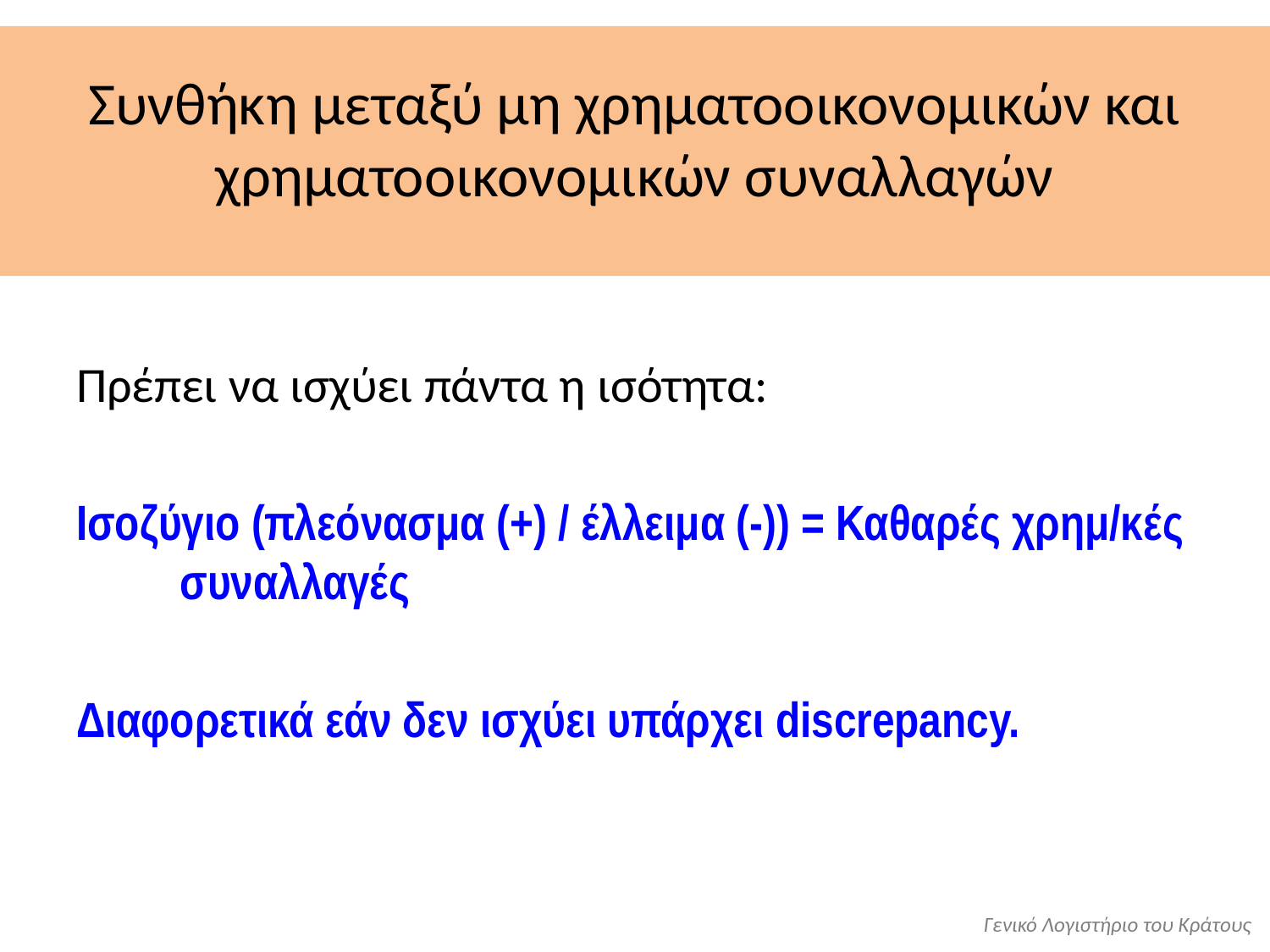

# Συνθήκη μεταξύ μη χρηματοοικονομικών και χρηματοοικονομικών συναλλαγών

Πρέπει να ισχύει πάντα η ισότητα:

Ισοζύγιο (πλεόνασμα (+) / έλλειμα (-)) = Καθαρές χρημ/κές          συναλλαγές

Διαφορετικά εάν δεν ισχύει υπάρχει discrepancy.

Γενικό Λογιστήριο του Κράτους